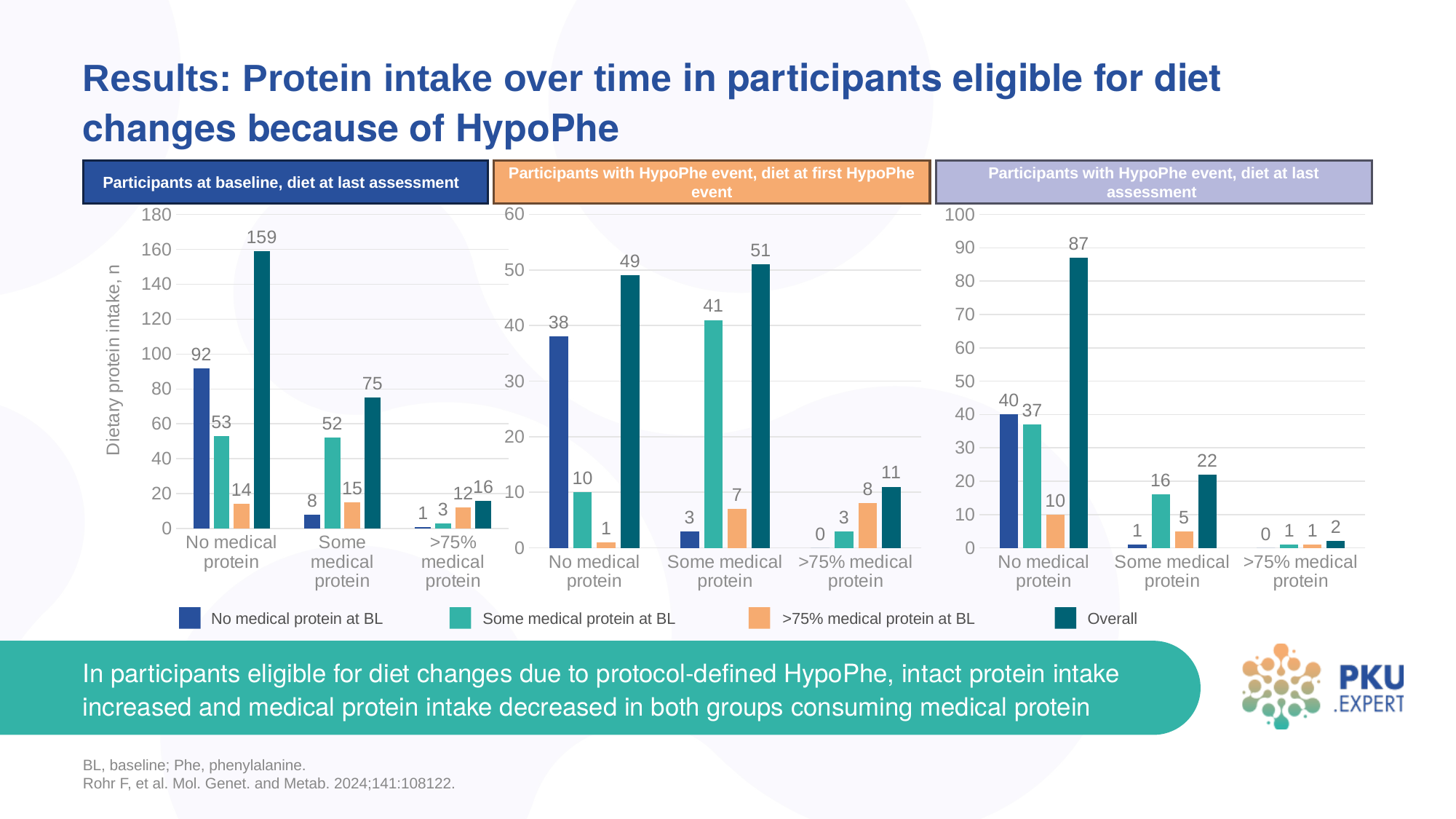

# Results: Protein intake over time in participants eligible for diet changes because of HypoPhe
Participants at baseline, diet at last assessment
Participants with HypoPhe event, diet at first HypoPhe event
Participants with HypoPhe event, diet at last assessment

### Chart

| Category | No medical protein | Some medical protein | >75% medical protein | Overall  |
|---|---|---|---|---|
| No medical protein | 92.0 | 53.0 | 14.0 | 159.0 |
| Some medical protein | 8.0 | 52.0 | 15.0 | 75.0 |
| >75% medical protein | 1.0 | 3.0 | 12.0 | 16.0 |

### Chart

| Category | No medical protein | Some medical protein | >75% medical protein | Overall  |
|---|---|---|---|---|
| No medical protein | 38.0 | 10.0 | 1.0 | 49.0 |
| Some medical protein | 3.0 | 41.0 | 7.0 | 51.0 |
| >75% medical protein | 0.0 | 3.0 | 8.0 | 11.0 |

### Chart

| Category | No medical protein at BL | Some medical protein at BL | >75% medical protein at BL | Overall  |
|---|---|---|---|---|
| No medical protein | 40.0 | 37.0 | 10.0 | 87.0 |
| Some medical protein | 1.0 | 16.0 | 5.0 | 22.0 |
| >75% medical protein | 0.0 | 1.0 | 1.0 | 2.0 |
No medical protein at BL
Some medical protein at BL
>75% medical protein at BL
Overall

In participants eligible for diet changes due to protocol-defined HypoPhe, intact protein intake increased and medical protein intake decreased in both groups consuming medical protein
BL, baseline; Phe, phenylalanine.
Rohr F, et al. Mol. Genet. and Metab. 2024;141:108122.